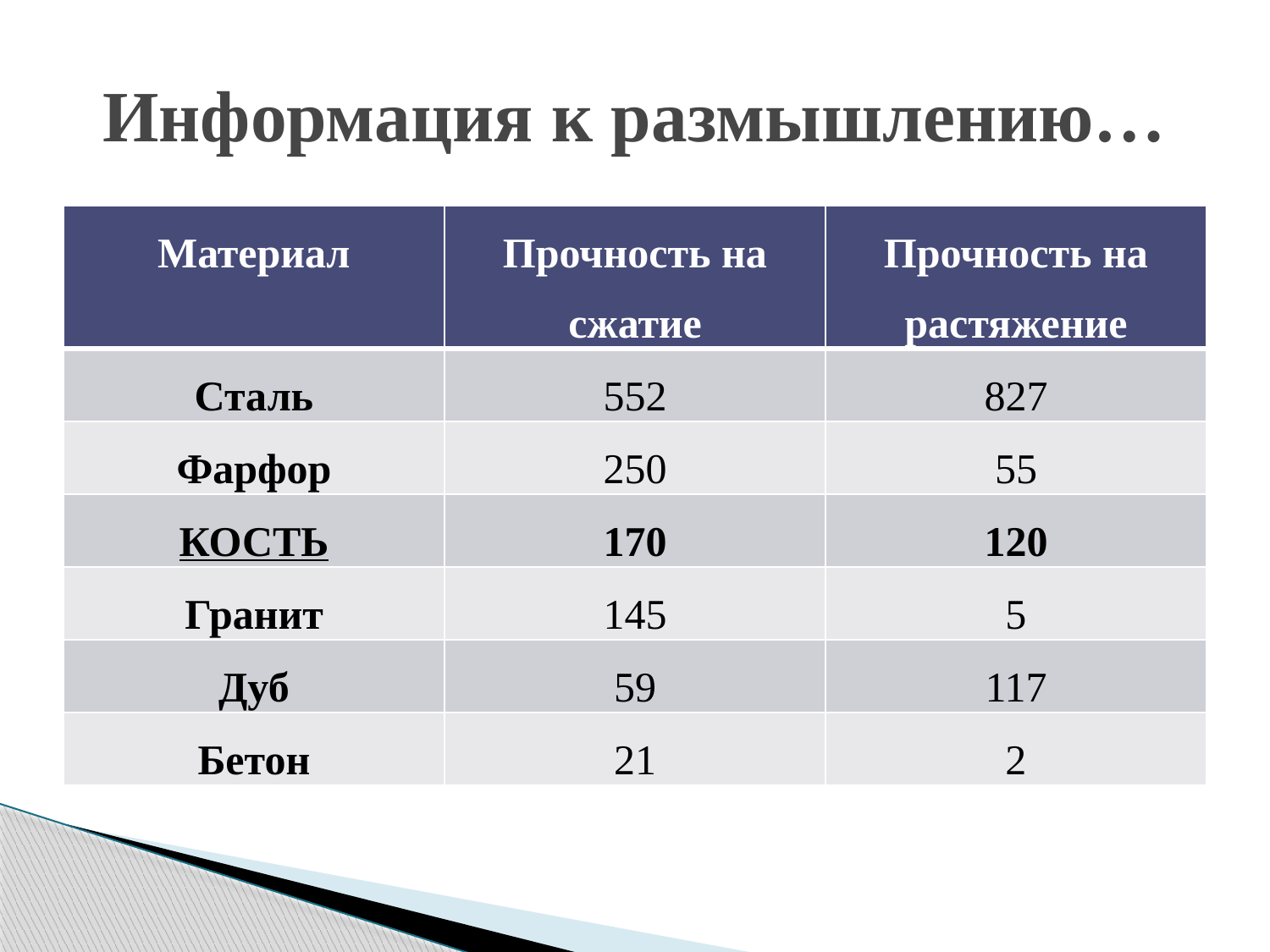

# Информация к размышлению…
| Материал | Прочность на сжатие | Прочность на растяжение |
| --- | --- | --- |
| Сталь | 552 | 827 |
| Фарфор | 250 | 55 |
| КОСТЬ | 170 | 120 |
| Гранит | 145 | 5 |
| Дуб | 59 | 117 |
| Бетон | 21 | 2 |